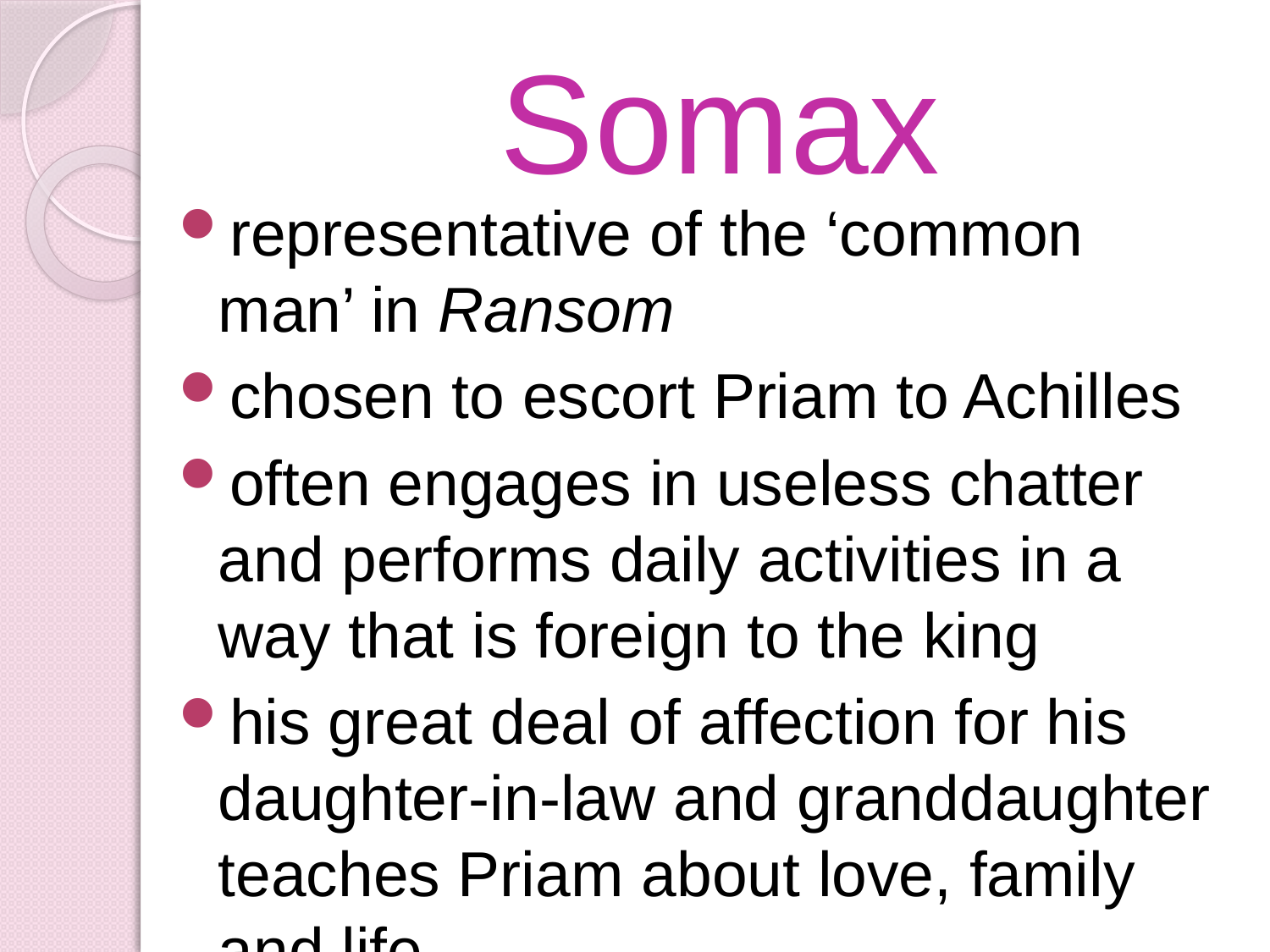

# Somax
representative of the ‘common man’ in Ransom
chosen to escort Priam to Achilles
often engages in useless chatter and performs daily activities in a way that is foreign to the king
his great deal of affection for his daughter-in-law and granddaughter teaches Priam about love, family and life